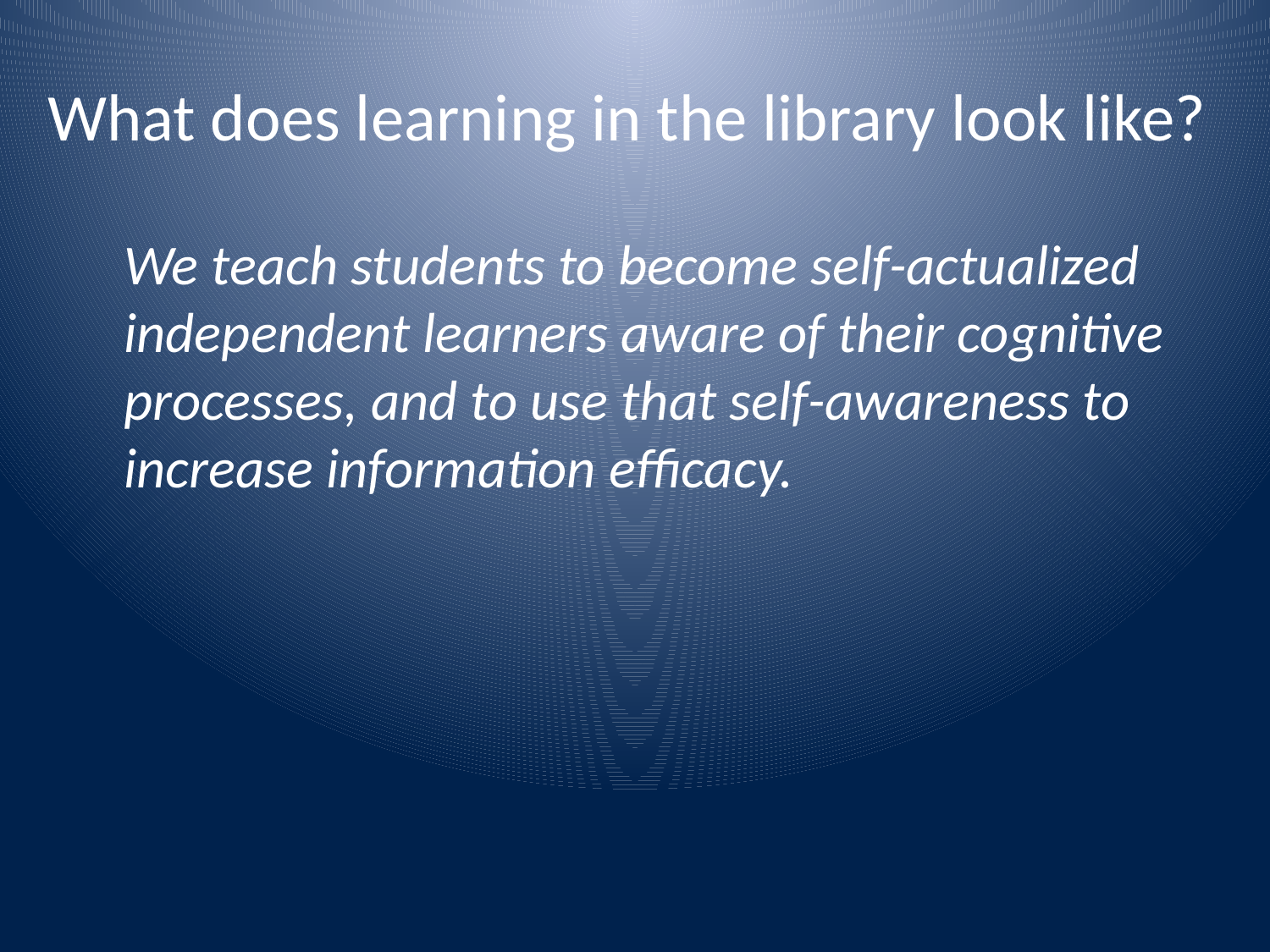

# What does learning in the library look like?
	We teach students to become self-actualized independent learners aware of their cognitive processes, and to use that self-awareness to increase information efficacy.